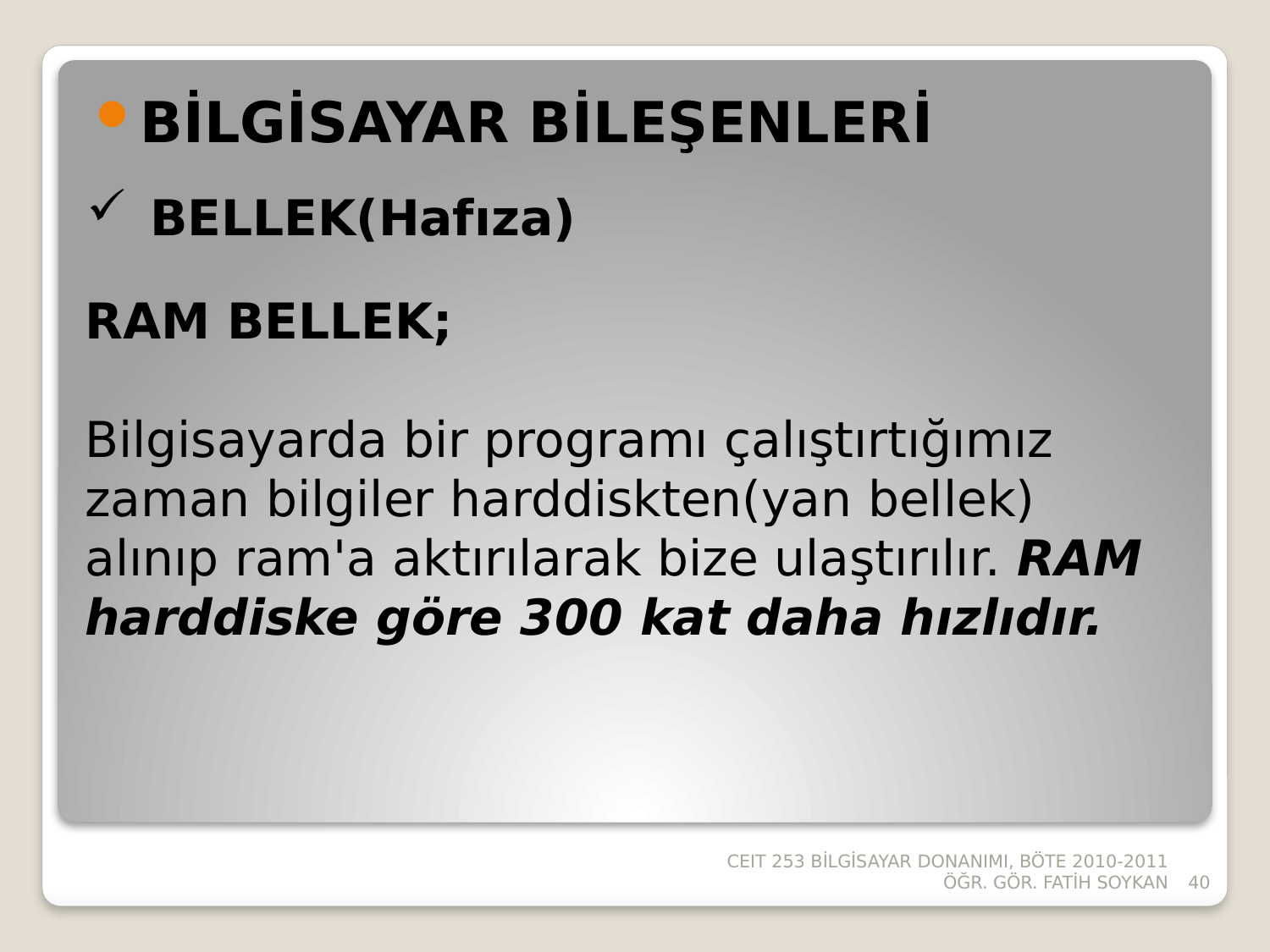

BİLGİSAYAR BİLEŞENLERİ

BELLEK(Hafıza)
RAM BELLEK;

Bilgisayarda bir programı çalıştırtığımız zaman bilgiler harddiskten(yan bellek) alınıp ram'a aktırılarak bize ulaştırılır. RAM harddiske göre 300 kat daha hızlıdır.

CEIT 253 BİLGİSAYAR DONANIMI, BÖTE 2010-2011 ÖĞR. GÖR. FATİH SOYKAN
40